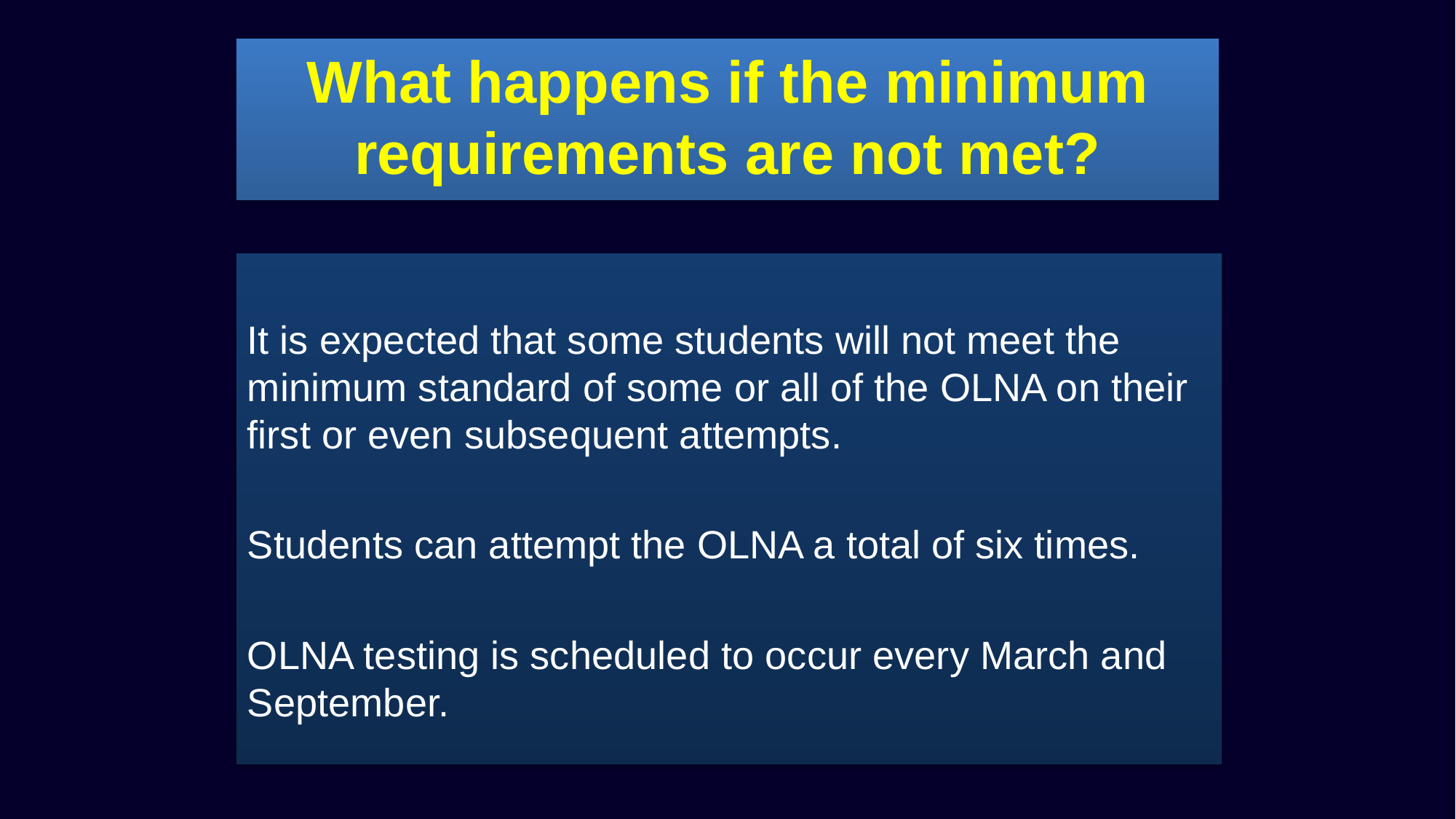

What happens if the minimum requirements are not met?

It is expected that some students will not meet the minimum standard of some or all of the OLNA on their first or even subsequent attempts.

Students can attempt the OLNA a total of six times.

OLNA testing is scheduled to occur every March and September.